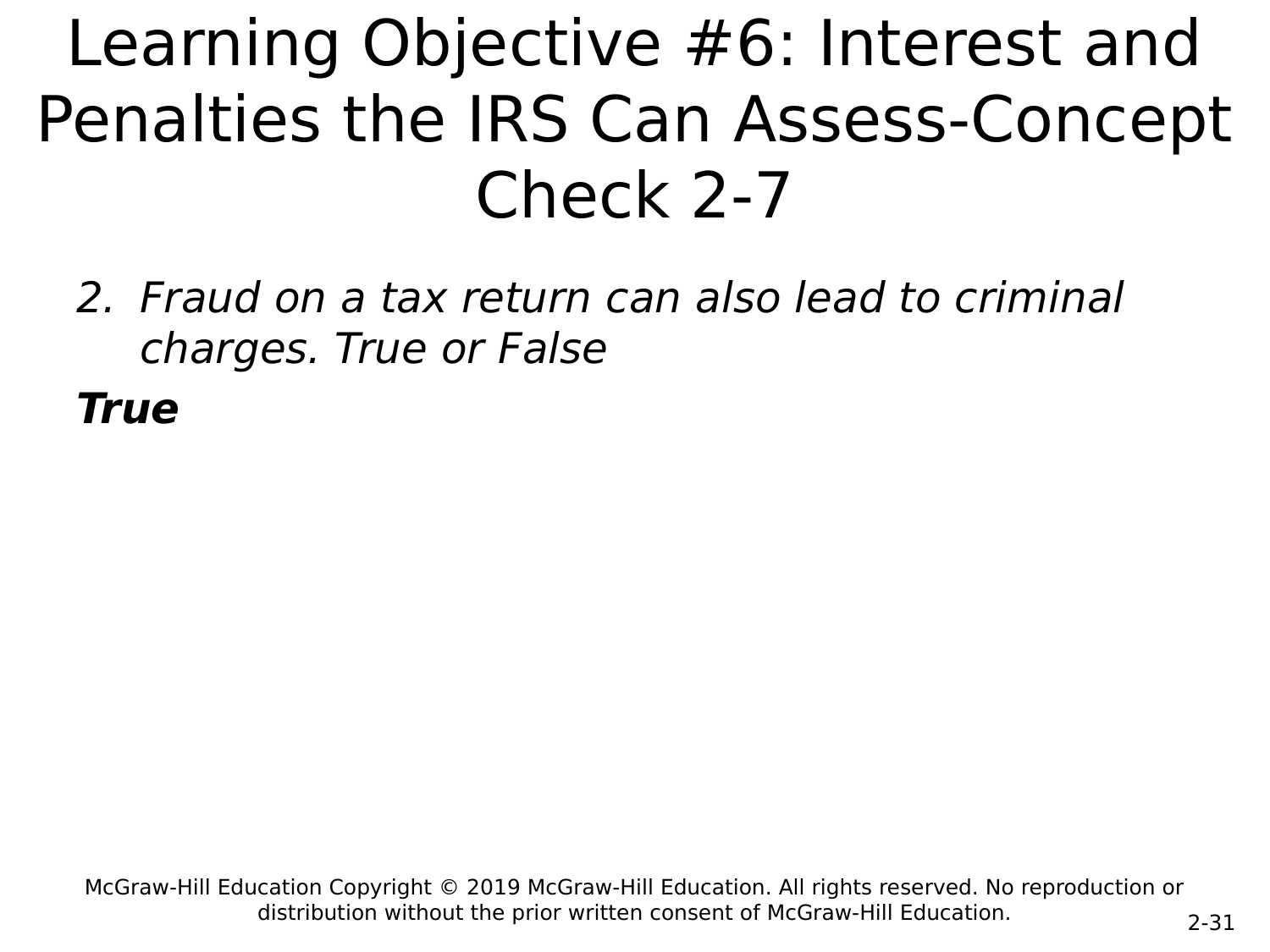

# Learning Objective #6: Interest and Penalties the IRS Can Assess-Concept Check 2-7
Fraud on a tax return can also lead to criminal charges. True or False
True
McGraw-Hill Education Copyright © 2019 McGraw-Hill Education. All rights reserved. No reproduction or distribution without the prior written consent of McGraw-Hill Education.
2-31